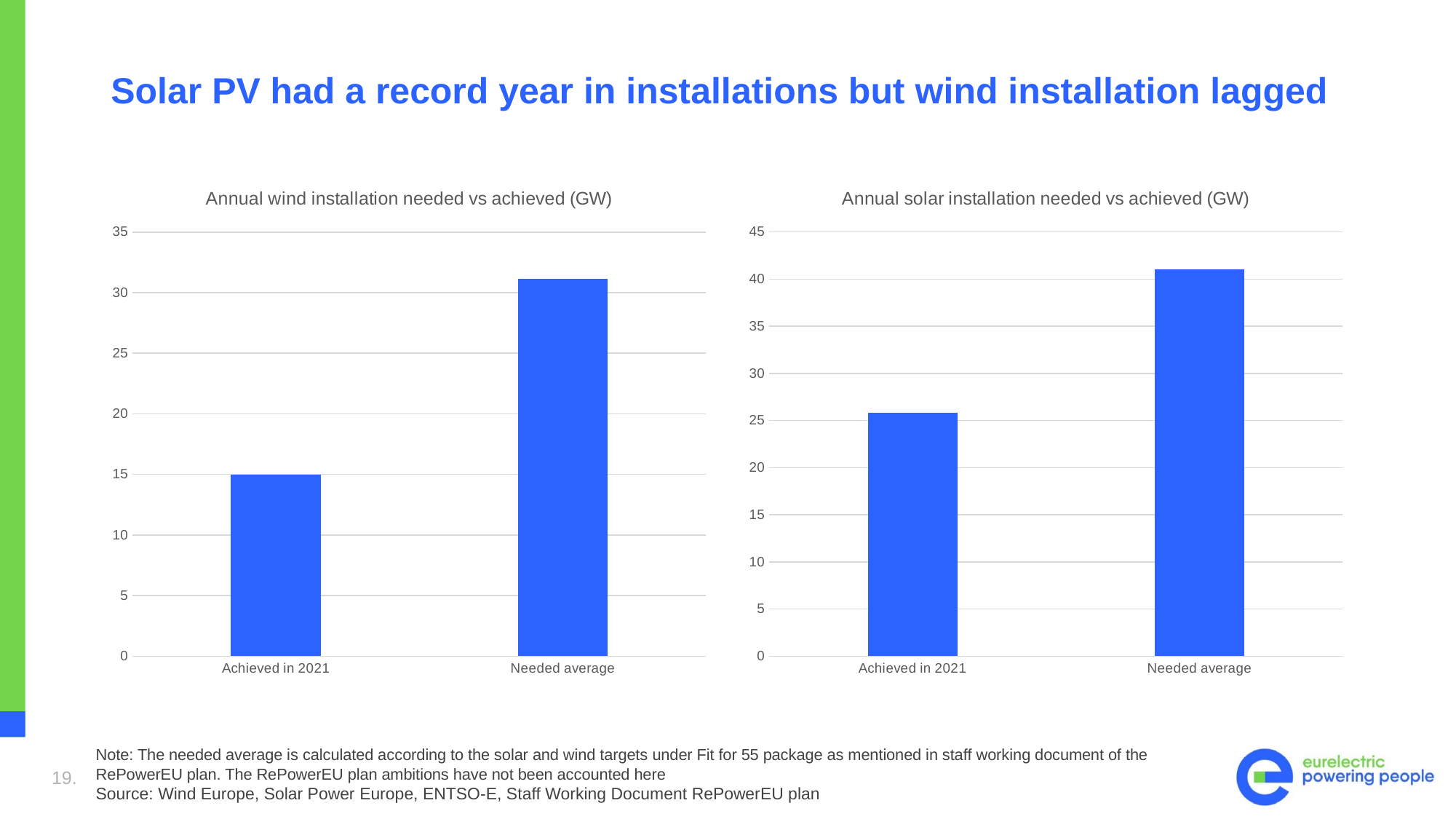

# Solar PV had a record year in installations but wind installation lagged

### Chart: Annual wind installation needed vs achieved (GW)

| Category |  |
|---|---|
| Achieved in 2021 | 15.0 |
| Needed average | 31.145666666666664 |

### Chart: Annual solar installation needed vs achieved (GW)

| Category |  |
|---|---|
| Achieved in 2021 | 25.8 |
| Needed average | 41.068666666666665 |
Note: The needed average is calculated according to the solar and wind targets under Fit for 55 package as mentioned in staff working document of the RePowerEU plan. The RePowerEU plan ambitions have not been accounted here
Source: Wind Europe, Solar Power Europe, ENTSO-E, Staff Working Document RePowerEU plan
19.